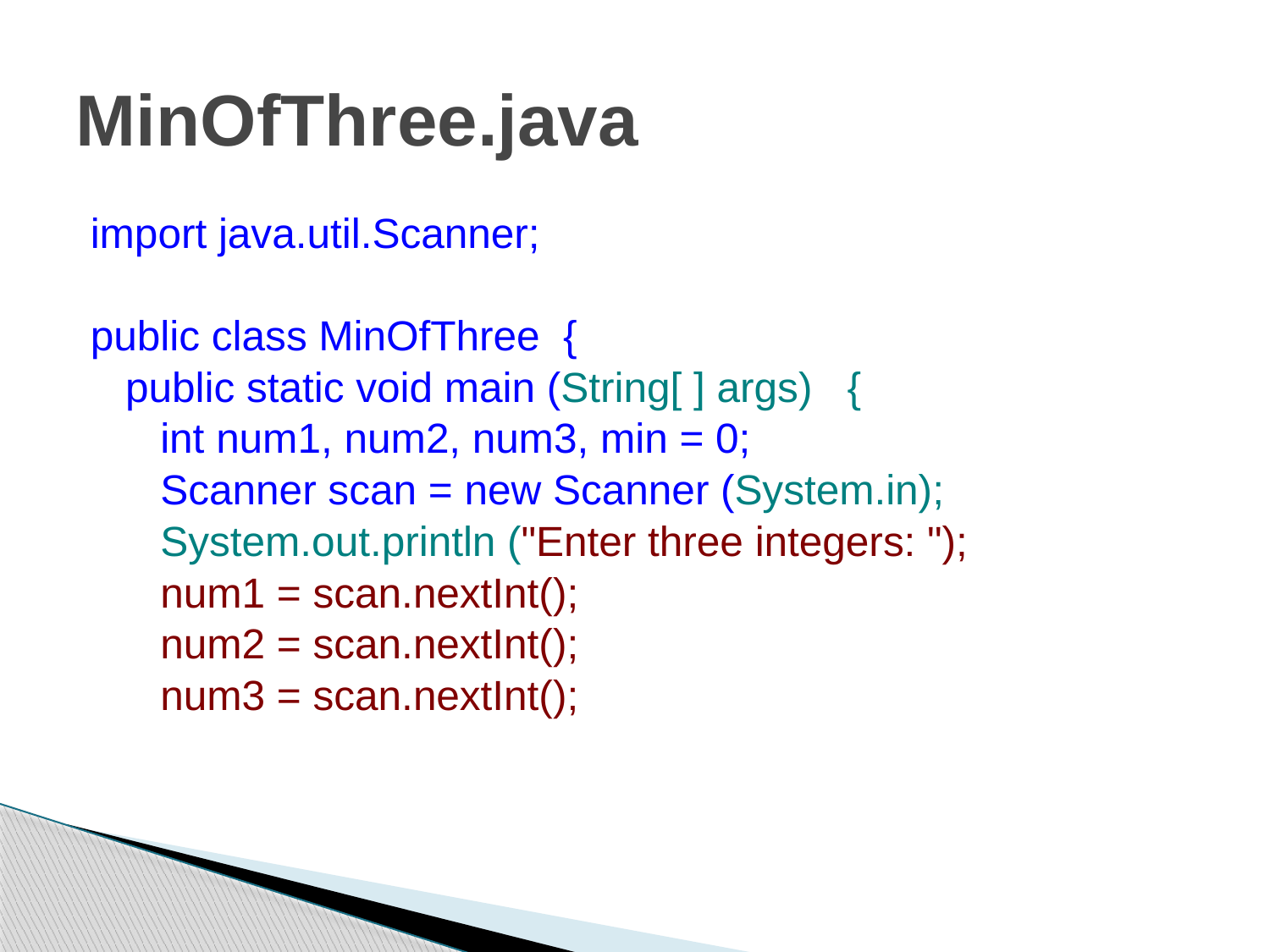

# MinOfThree.java
import java.util.Scanner;

public class MinOfThree  {
   public static void main (String[ ] args)   {
      int num1, num2, num3, min = 0;
      Scanner scan = new Scanner (System.in);
      System.out.println ("Enter three integers: ");
      num1 = scan.nextInt();
      num2 = scan.nextInt();
      num3 = scan.nextInt();